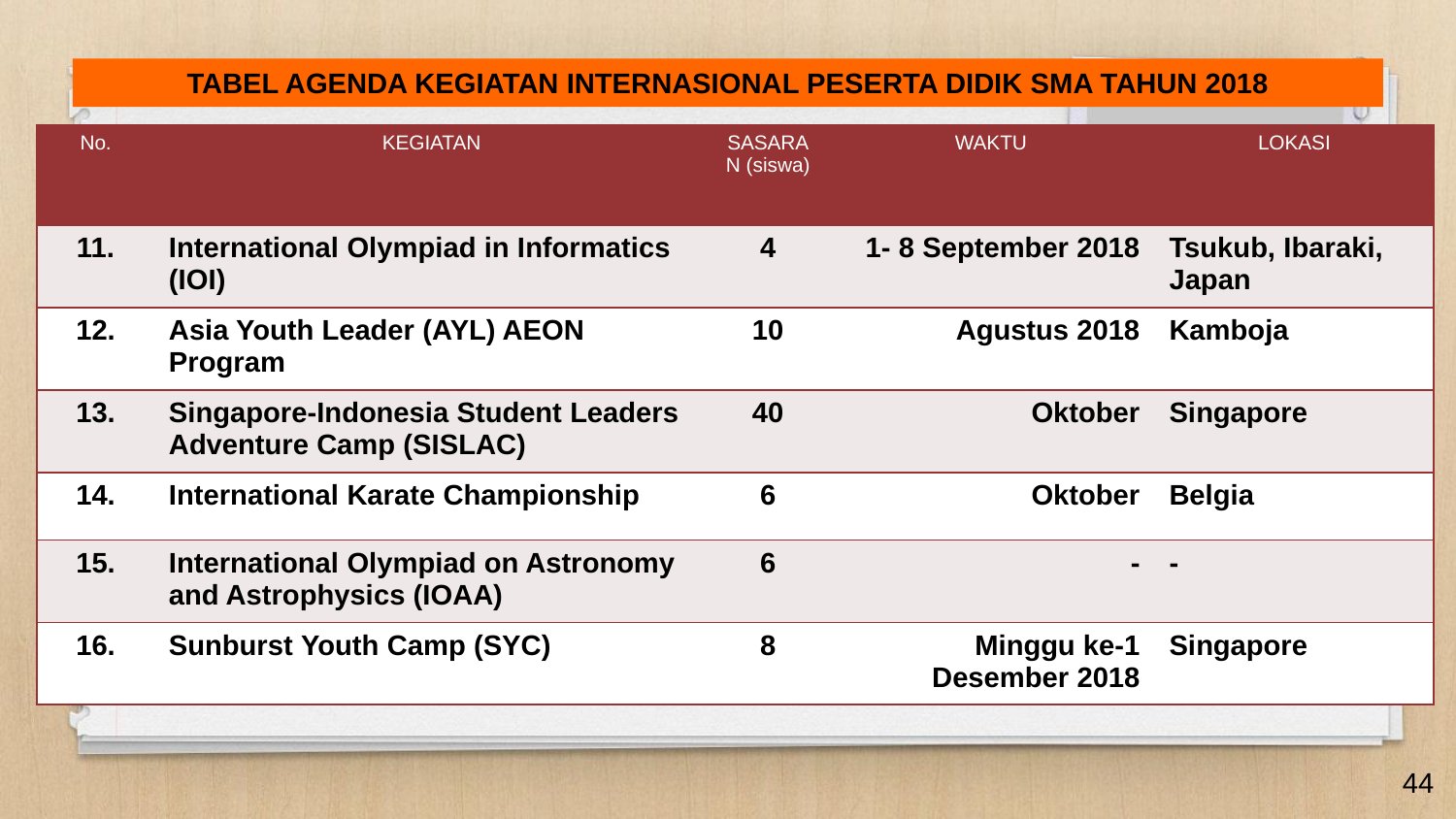

TABEL AGENDA KEGIATAN INTERNASIONAL PESERTA DIDIK SMA TAHUN 2018
| No. | KEGIATAN | SASARAN (siswa) | WAKTU | LOKASI |
| --- | --- | --- | --- | --- |
| 11. | International Olympiad in Informatics (IOI) | 4 | 1- 8 September 2018 | Tsukub, Ibaraki, Japan |
| 12. | Asia Youth Leader (AYL) AEON Program | 10 | Agustus 2018 | Kamboja |
| 13. | Singapore-Indonesia Student Leaders Adventure Camp (SISLAC) | 40 | Oktober | Singapore |
| 14. | International Karate Championship | 6 | Oktober | Belgia |
| 15. | International Olympiad on Astronomy and Astrophysics (IOAA) | 6 | - | - |
| 16. | Sunburst Youth Camp (SYC) | 8 | Minggu ke-1 Desember 2018 | Singapore |
44